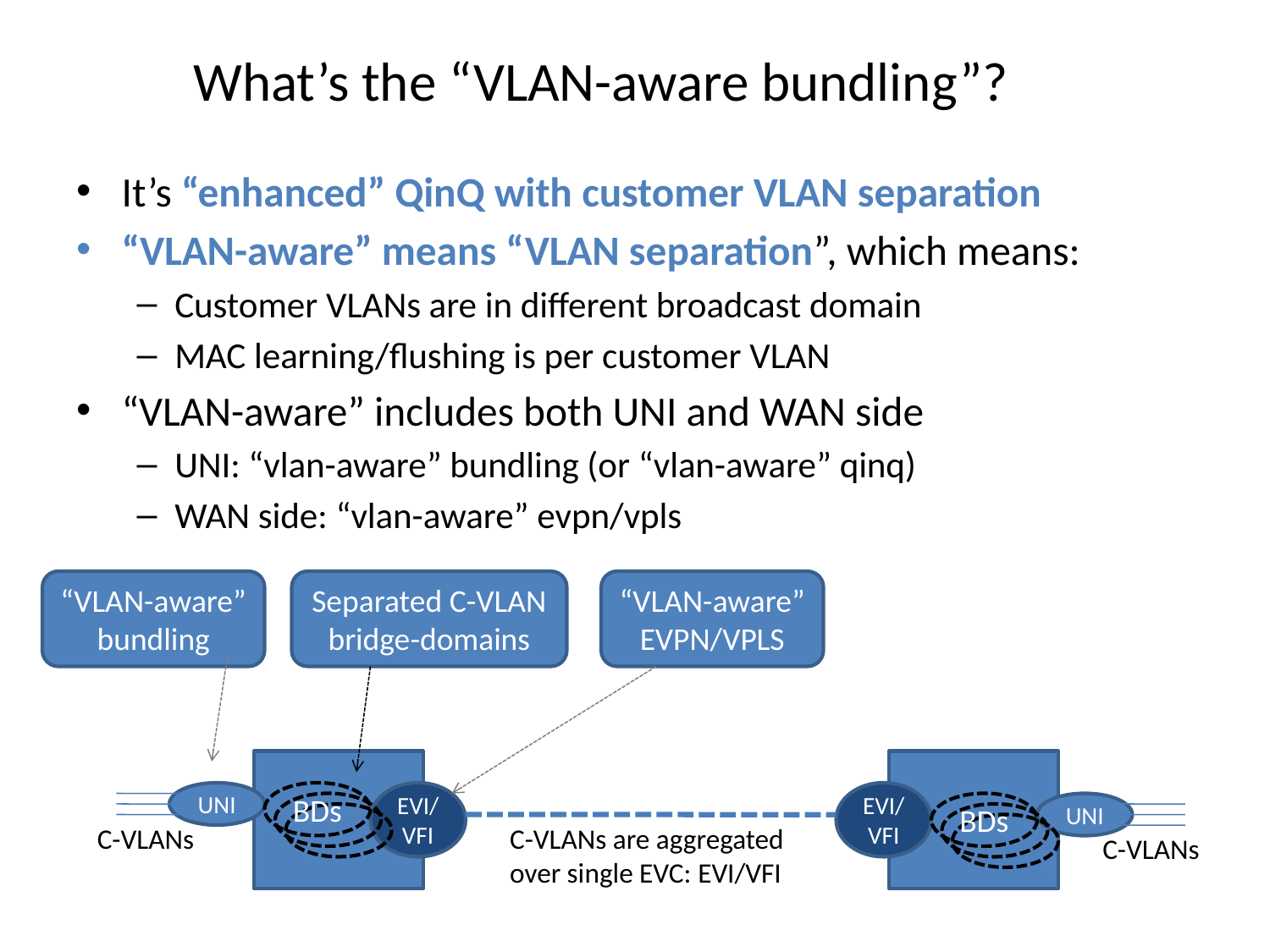

# What’s the “VLAN-aware bundling”?
It’s “enhanced” QinQ with customer VLAN separation
“VLAN-aware” means “VLAN separation”, which means:
Customer VLANs are in different broadcast domain
MAC learning/flushing is per customer VLAN
“VLAN-aware” includes both UNI and WAN side
UNI: “vlan-aware” bundling (or “vlan-aware” qinq)
WAN side: “vlan-aware” evpn/vpls
“VLAN-aware” bundling
Separated C-VLAN bridge-domains
“VLAN-aware” EVPN/VPLS

UNI
BDs
EVI/VFI
EVI/VFI

BDs
UNI

C-VLANs
C-VLANs are aggregated over single EVC: EVI/VFI

C-VLANs